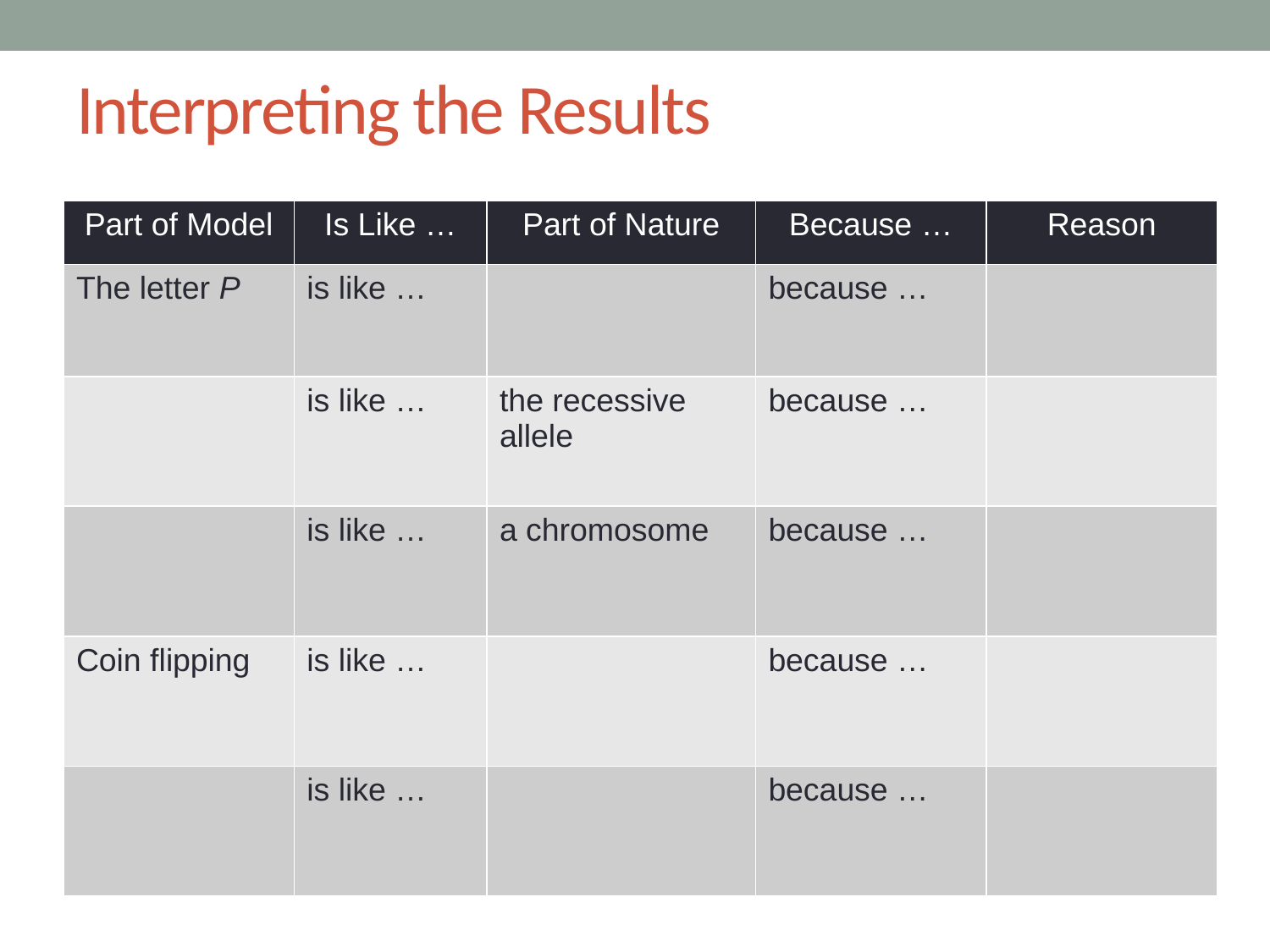

# Interpreting the Results
| Part of Model | Is Like … | Part of Nature | Because … | Reason |
| --- | --- | --- | --- | --- |
| The letter P | is like … |  | because … |  |
|  | is like … | the recessive allele | because … |  |
|  | is like … | a chromosome | because … |  |
| Coin flipping | is like … |  | because … |  |
|  | is like … |  | because … |  |